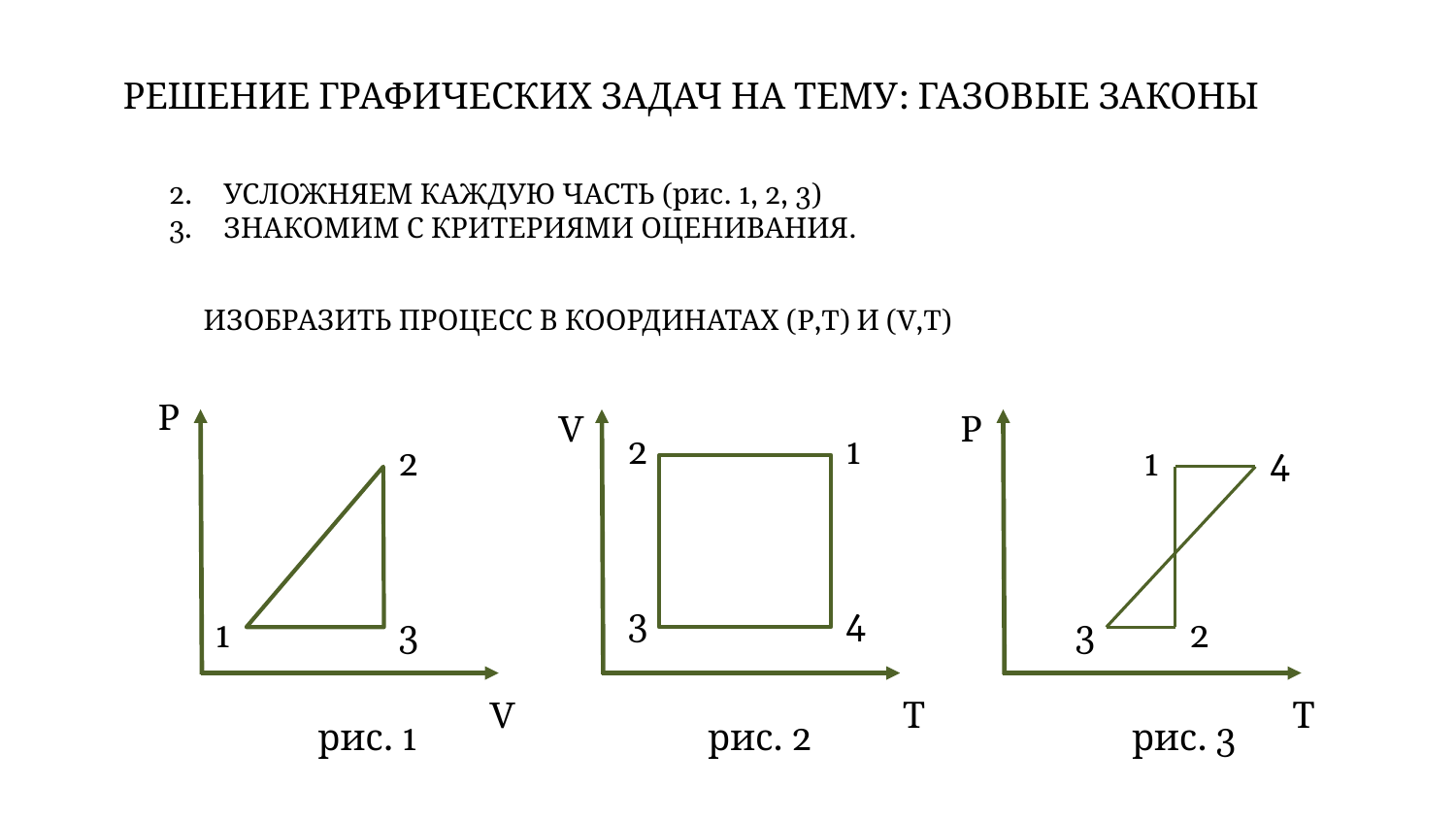

РЕШЕНИЕ ГРАФИЧЕСКИХ ЗАДАЧ НА ТЕМУ: ГАЗОВЫЕ ЗАКОНЫ
УСЛОЖНЯЕМ КАЖДУЮ ЧАСТЬ (рис. 1, 2, 3)
ЗНАКОМИМ С КРИТЕРИЯМИ ОЦЕНИВАНИЯ.
ИЗОБРАЗИТЬ ПРОЦЕСС В КООРДИНАТАХ (P,T) И (V,T)
P
V
P
2
1
2
1
4

3
4
1
3
3
2
V
Т
Т
рис. 1
рис. 2
рис. 3